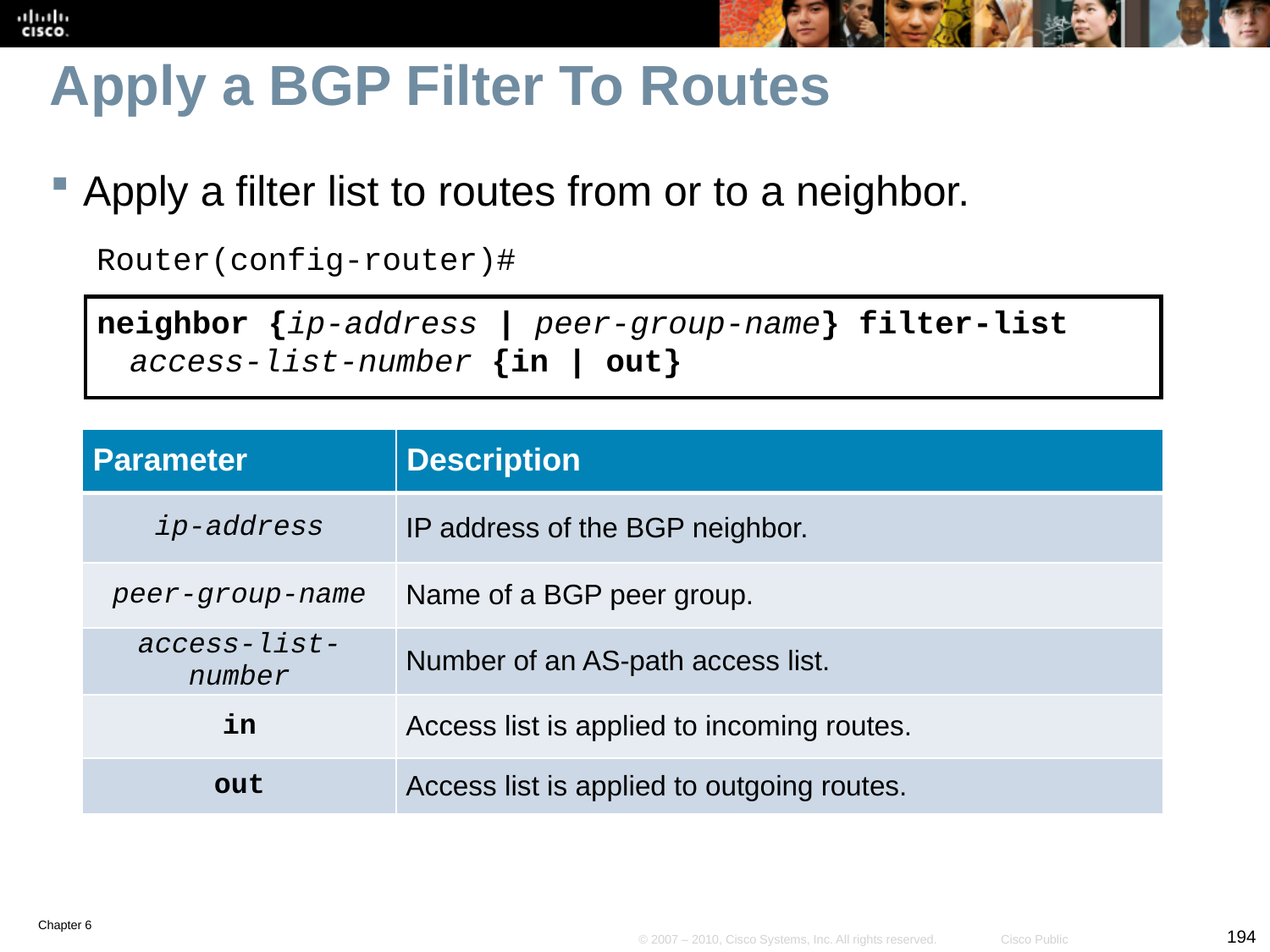

# Apply a BGP Filter To Routes
Apply a filter list to routes from or to a neighbor.
Router(config-router)#
neighbor {ip-address | peer-group-name} filter-list access-list-number {in | out}
| Parameter | Description |
| --- | --- |
| ip-address | IP address of the BGP neighbor. |
| peer-group-name | Name of a BGP peer group. |
| access-list-number | Number of an AS-path access list. |
| in | Access list is applied to incoming routes. |
| out | Access list is applied to outgoing routes. |